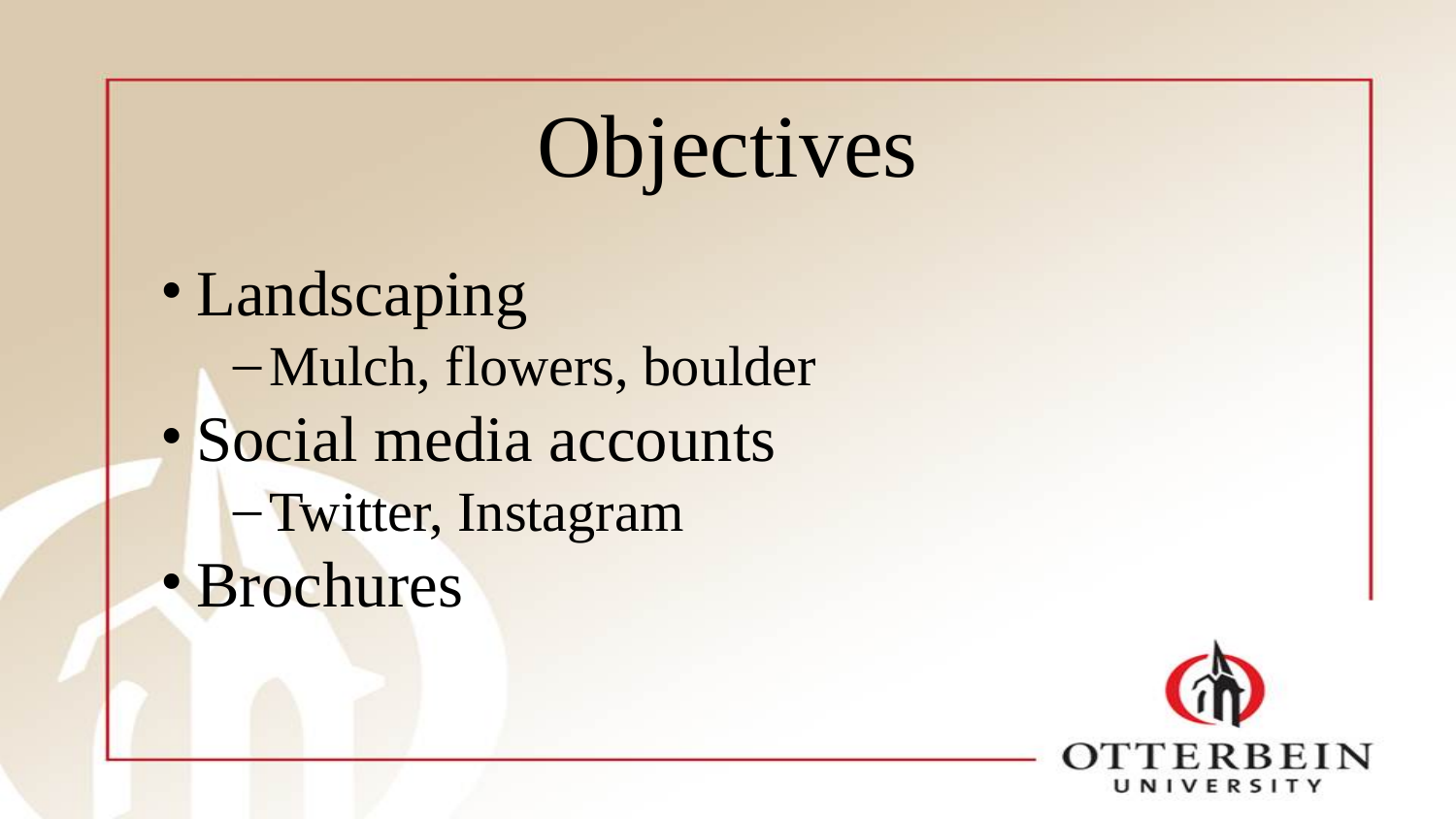

# Objectives
Landscaping
Mulch, flowers, boulder
Social media accounts
Twitter, Instagram
Brochures